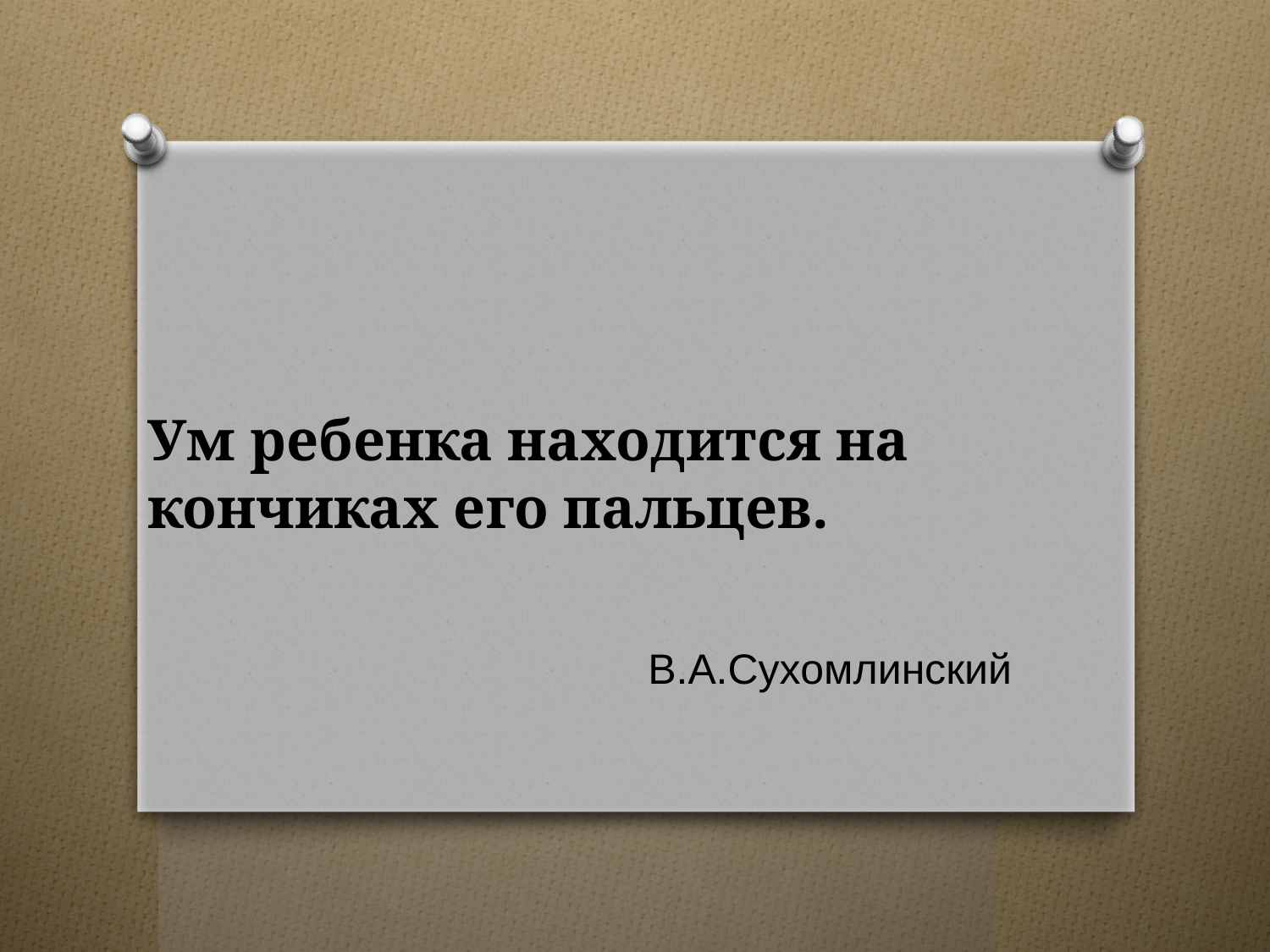

# Ум ребенка находится на кончиках его пальцев.
В.А.Сухомлинский